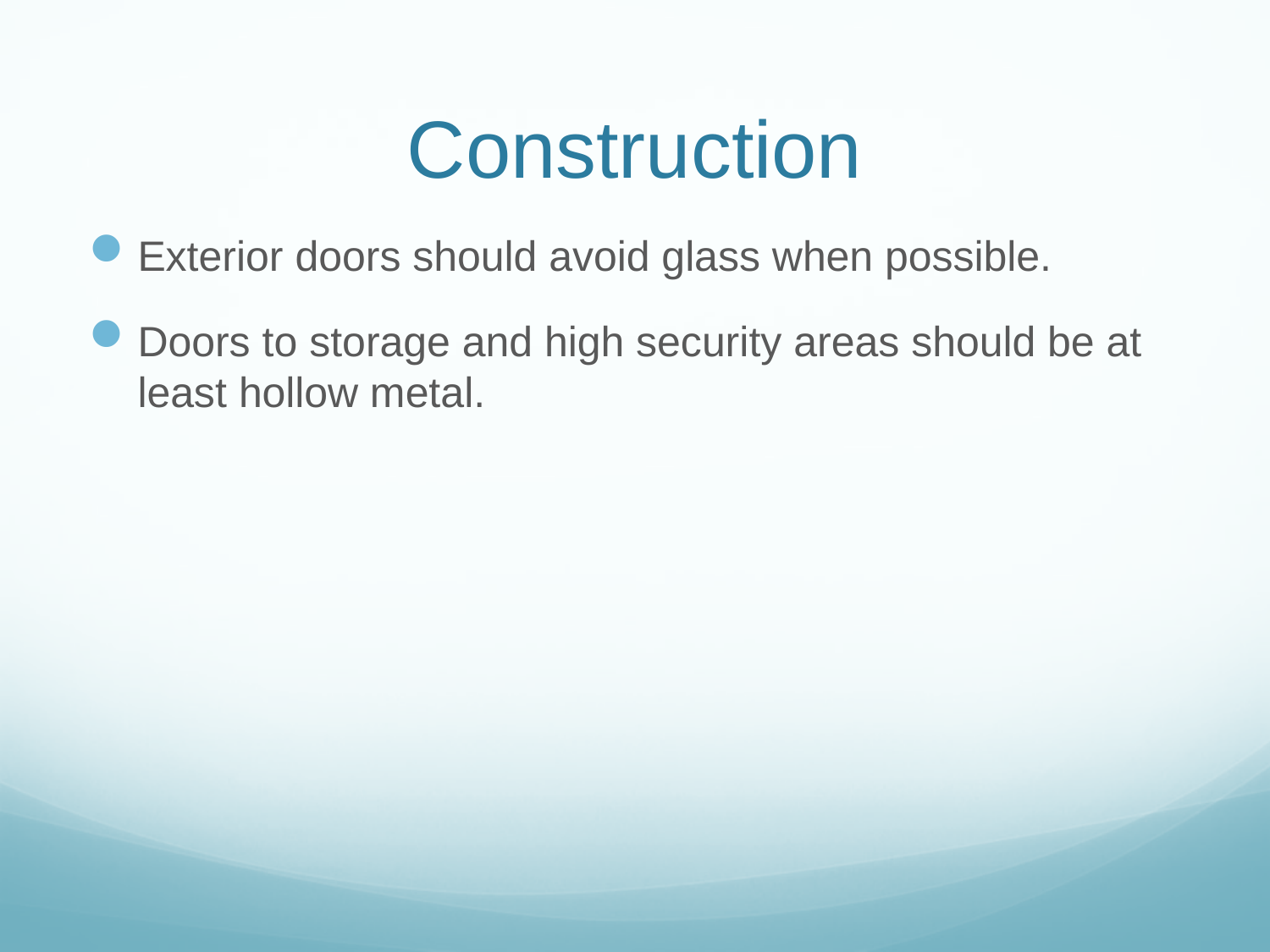

# Construction
Exterior doors should avoid glass when possible.
Doors to storage and high security areas should be at least hollow metal.